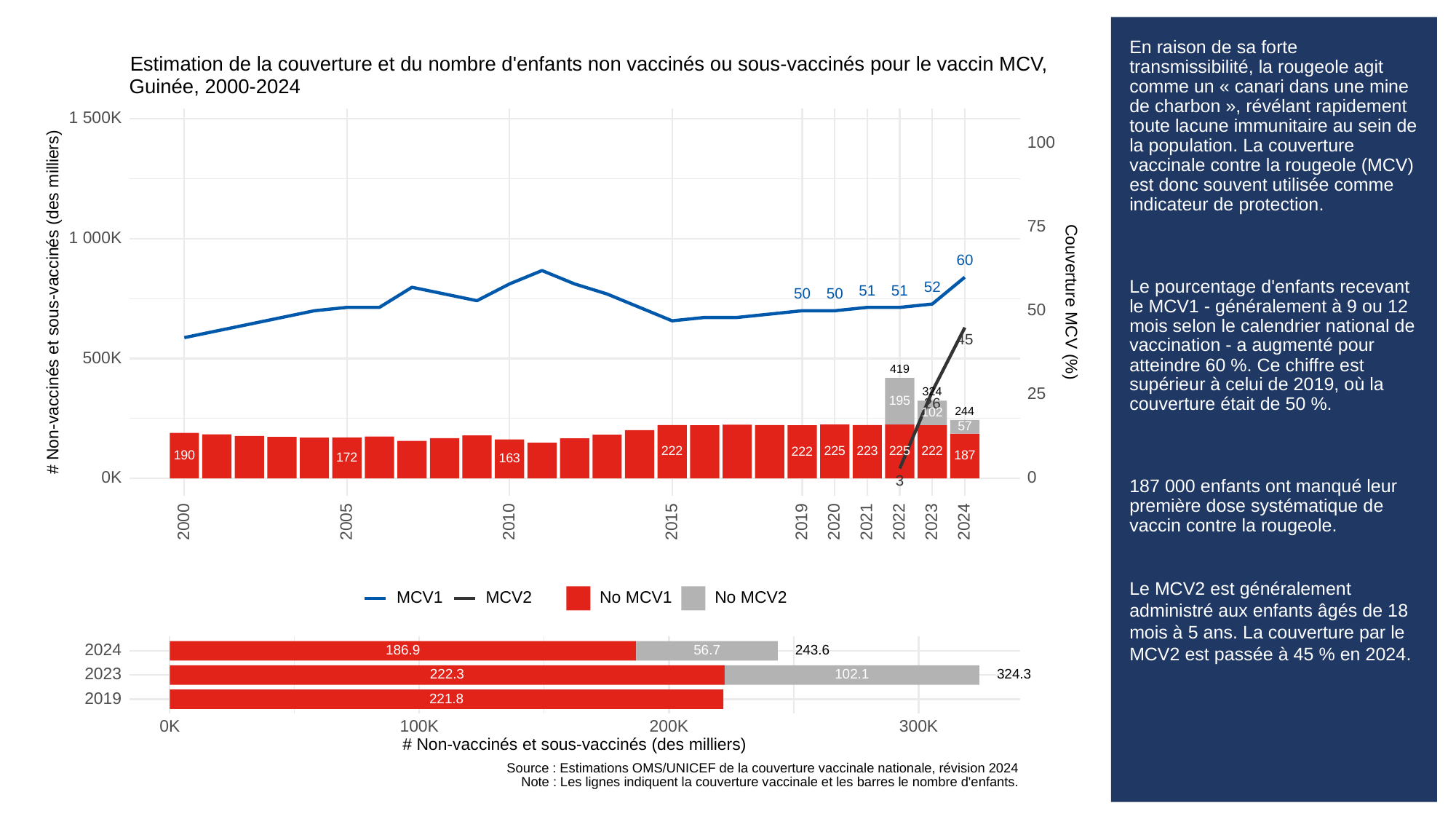

# En raison de sa forte transmissibilité, la rougeole agit comme un « canari dans une mine de charbon », révélant rapidement toute lacune immunitaire au sein de la population. La couverture vaccinale contre la rougeole (MCV) est donc souvent utilisée comme indicateur de protection.

Le pourcentage d'enfants recevant le MCV1 - généralement à 9 ou 12 mois selon le calendrier national de vaccination - a augmenté pour atteindre 60 %. Ce chiffre est supérieur à celui de 2019, où la couverture était de 50 %.

187 000 enfants ont manqué leur première dose systématique de vaccin contre la rougeole.

Le MCV2 est généralement administré aux enfants âgés de 18 mois à 5 ans. La couverture par le MCV2 est passée à 45 % en 2024.

Estimation de la couverture et du nombre d'enfants non vaccinés ou sous-vaccinés pour le vaccin MCV,
Guinée, 2000-2024

1 500K

100

75
1 000K

60

52
51
51
50
50
# Non-vaccinés et sous-vaccinés (des milliers)
Couverture MCV (%)

50

45
500K

419

324
25
195
26

244
102

57

225
225
223
222
222
222
190
187
172
163
0K
0
3

2023
2000
2005
2010
2015
2019
2020
2021
2022
2024

MCV1
MCV2
No MCV1
No MCV2

2024
243.6
186.9
56.7

2023
222.3
324.3
102.1

2019
221.8

300K
0K
100K
200K
# Non-vaccinés et sous-vaccinés (des milliers)
Source : Estimations OMS/UNICEF de la couverture vaccinale nationale, révision 2024
Note : Les lignes indiquent la couverture vaccinale et les barres le nombre d'enfants.